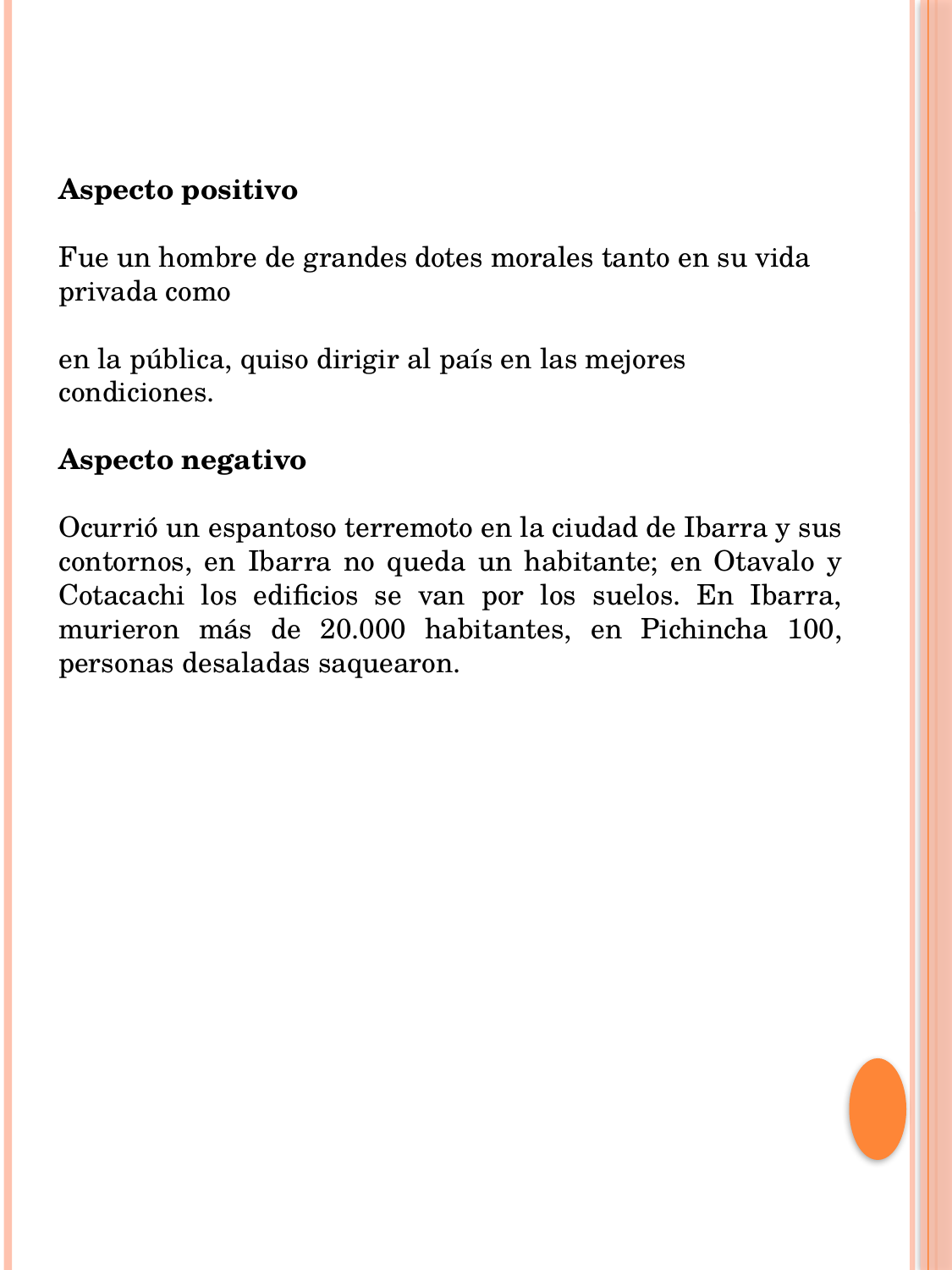

Aspecto positivo

Fue un hombre de grandes dotes morales tanto en su vida privada como

en la pública, quiso dirigir al país en las mejores condiciones.

Aspecto negativo

Ocurrió un espantoso terremoto en la ciudad de Ibarra y sus contornos, en Ibarra no queda un habitante; en Otavalo y Cotacachi los edificios se van por los suelos. En Ibarra, murieron más de 20.000 habitantes, en Pichincha 100, personas desaladas saquearon.